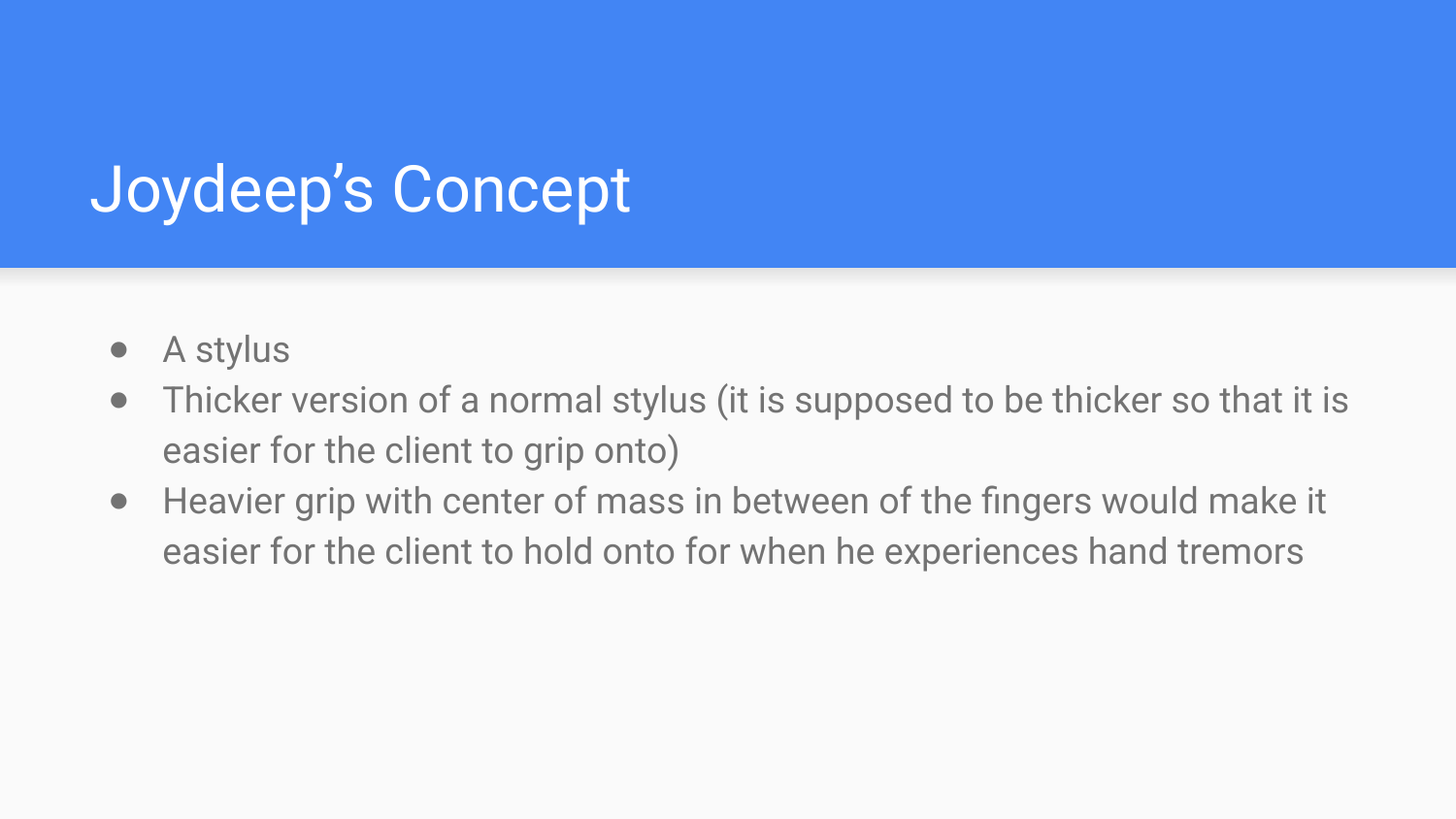

# Joydeep’s Concept
A stylus
Thicker version of a normal stylus (it is supposed to be thicker so that it is easier for the client to grip onto)
Heavier grip with center of mass in between of the fingers would make it easier for the client to hold onto for when he experiences hand tremors